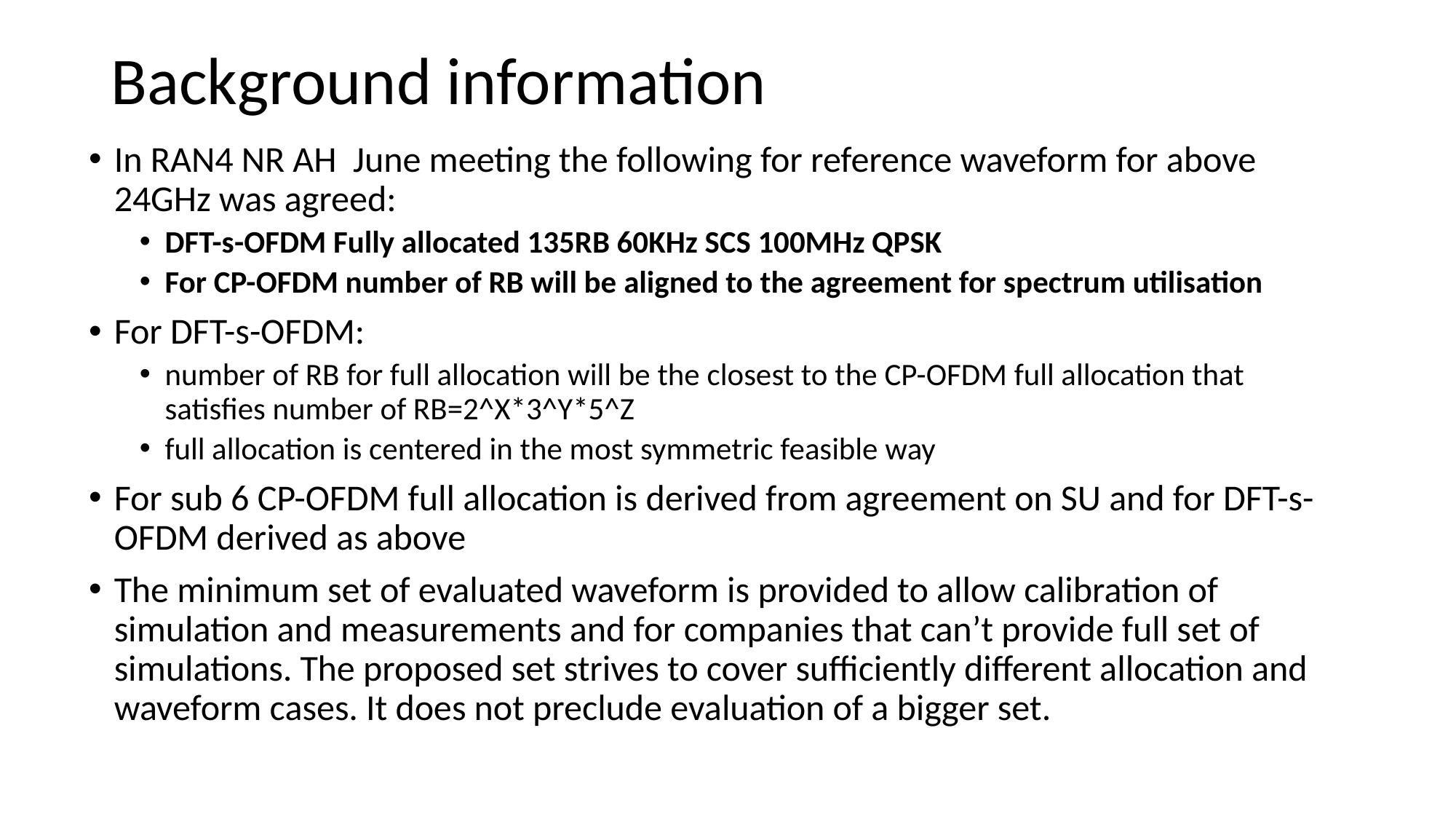

# Background information
In RAN4 NR AH  June meeting the following for reference waveform for above 24GHz was agreed:
DFT-s-OFDM Fully allocated 135RB 60KHz SCS 100MHz QPSK
For CP-OFDM number of RB will be aligned to the agreement for spectrum utilisation
For DFT-s-OFDM:
number of RB for full allocation will be the closest to the CP-OFDM full allocation that satisfies number of RB=2^X*3^Y*5^Z
full allocation is centered in the most symmetric feasible way
For sub 6 CP-OFDM full allocation is derived from agreement on SU and for DFT-s-OFDM derived as above
The minimum set of evaluated waveform is provided to allow calibration of simulation and measurements and for companies that can’t provide full set of simulations. The proposed set strives to cover sufficiently different allocation and waveform cases. It does not preclude evaluation of a bigger set.